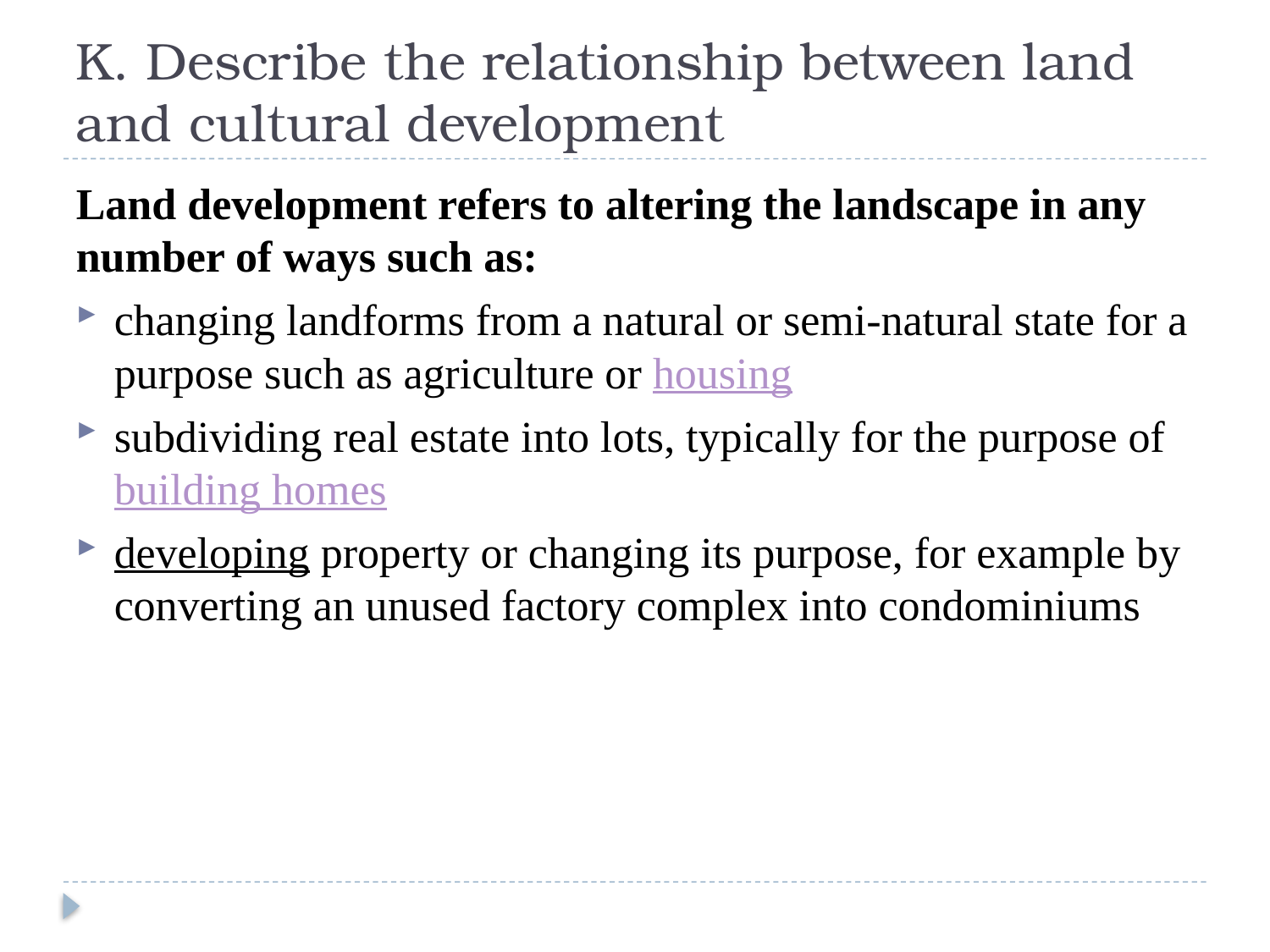

# K. Describe the relationship between land and cultural development
Land development refers to altering the landscape in any number of ways such as:
changing landforms from a natural or semi-natural state for a purpose such as agriculture or housing
subdividing real estate into lots, typically for the purpose of building homes
developing property or changing its purpose, for example by converting an unused factory complex into condominiums